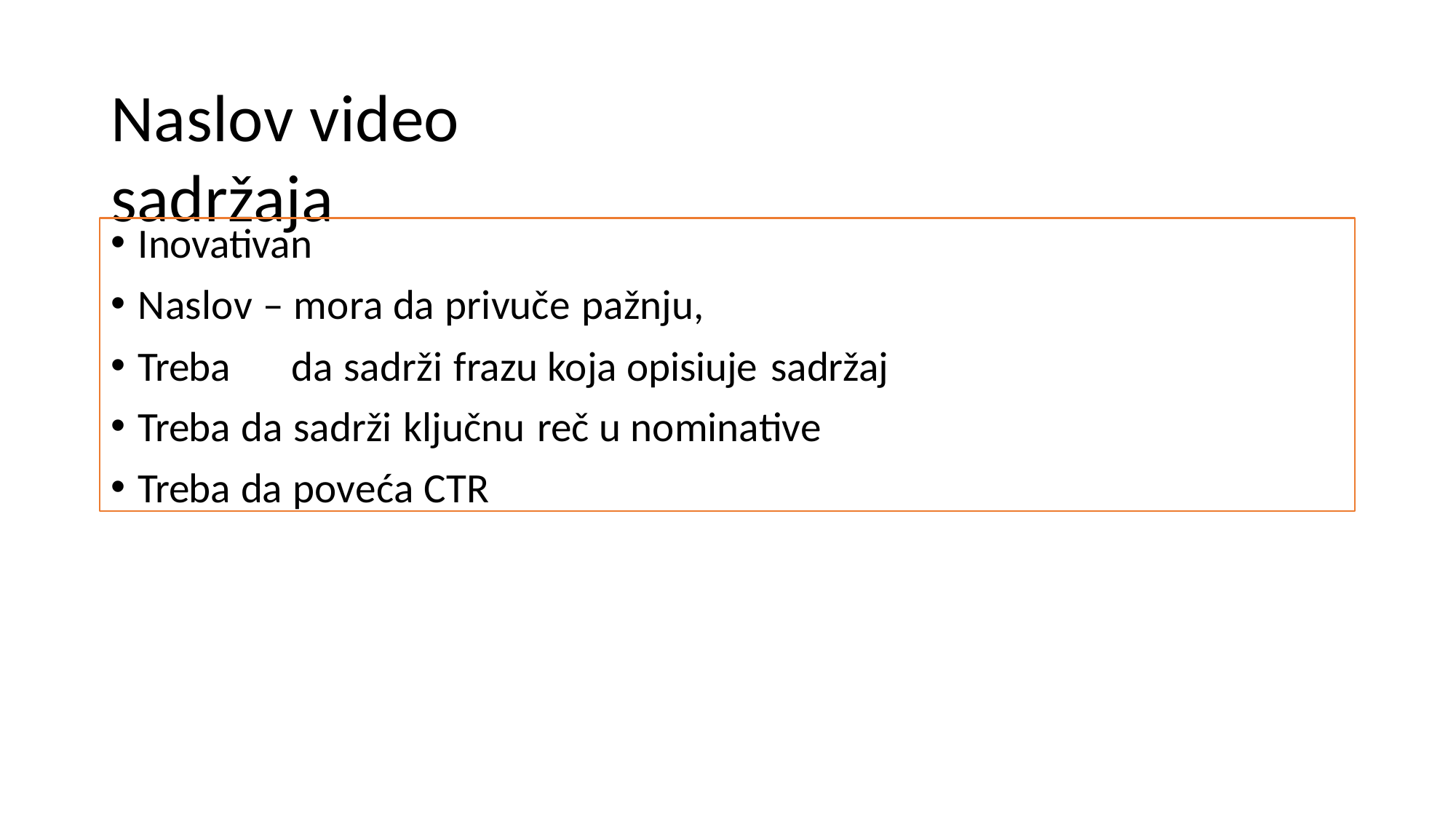

# Naslov video sadržaja
Inovativan
Naslov – mora da privuče pažnju,
Treba	da sadrži frazu koja opisiuje sadržaj
Treba da sadrži ključnu reč u nominative
Treba da poveća CTR